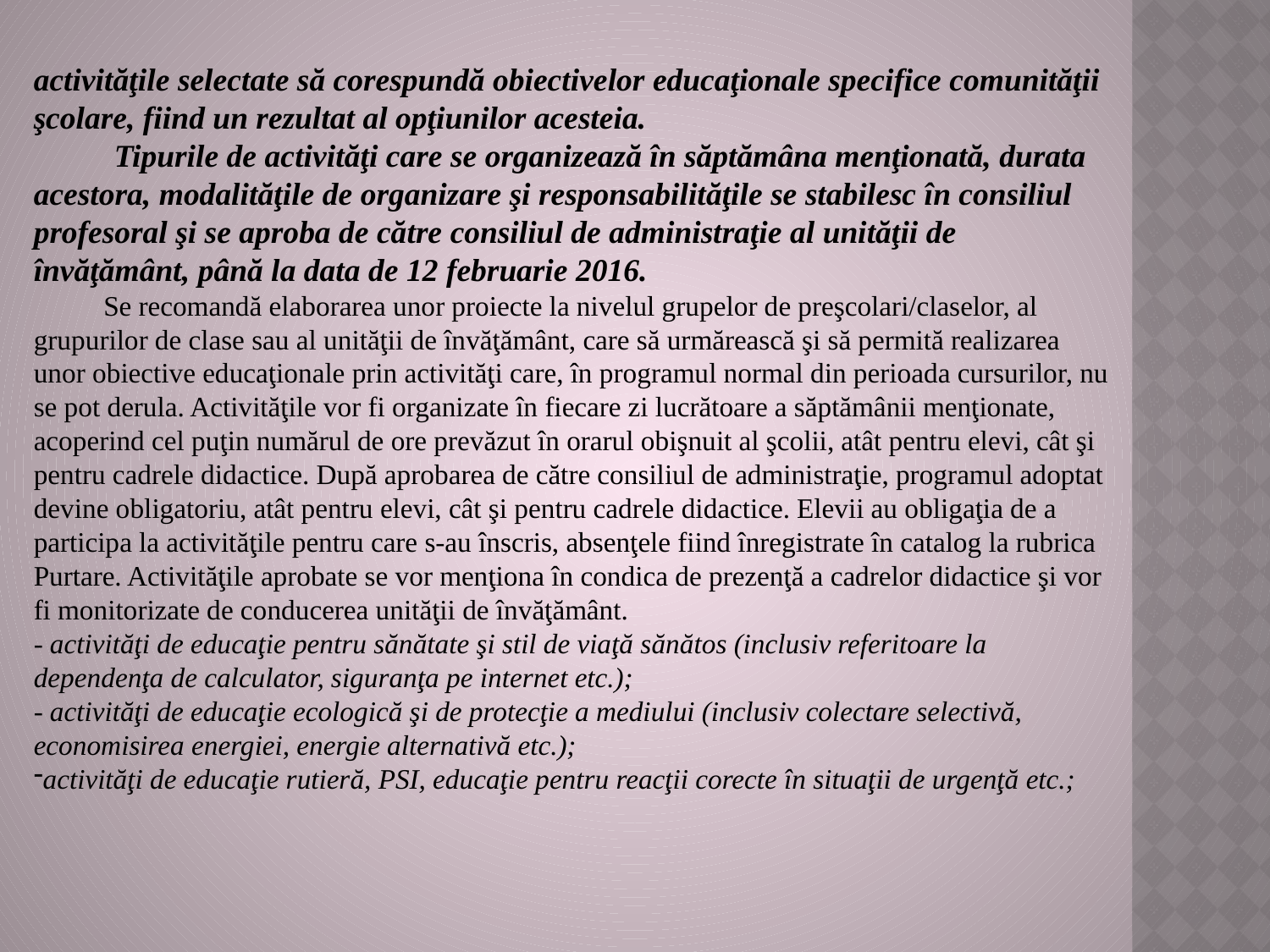

activităţile selectate să corespundă obiectivelor educaţionale specifice comunităţii şcolare, fiind un rezultat al opţiunilor acesteia.
          Tipurile de activităţi care se organizează în săptămâna menţionată, durata acestora, modalităţile de organizare şi responsabilităţile se stabilesc în consiliul profesoral şi se aproba de către consiliul de administraţie al unităţii de învăţământ, până la data de 12 februarie 2016.
          Se recomandă elaborarea unor proiecte la nivelul grupelor de preşcolari/claselor, al grupurilor de clase sau al unităţii de învăţământ, care să urmărească şi să permită realizarea unor obiective educaţionale prin activităţi care, în programul normal din perioada cursurilor, nu se pot derula. Activităţile vor fi organizate în fiecare zi lucrătoare a săptămânii menţionate, acoperind cel puţin numărul de ore prevăzut în orarul obişnuit al şcolii, atât pentru elevi, cât şi pentru cadrele didactice. După aprobarea de către consiliul de administraţie, programul adoptat devine obligatoriu, atât pentru elevi, cât şi pentru cadrele didactice. Elevii au obligaţia de a participa la activităţile pentru care s-au înscris, absenţele fiind înregistrate în catalog la rubrica Purtare. Activităţile aprobate se vor menţiona în condica de prezenţă a cadrelor didactice şi vor fi monitorizate de conducerea unităţii de învăţământ.
- activităţi de educaţie pentru sănătate şi stil de viaţă sănătos (inclusiv referitoare la dependenţa de calculator, siguranţa pe internet etc.);
- activităţi de educaţie ecologică şi de protecţie a mediului (inclusiv colectare selectivă, economisirea energiei, energie alternativă etc.);
activităţi de educaţie rutieră, PSI, educaţie pentru reacţii corecte în situaţii de urgenţă etc.;